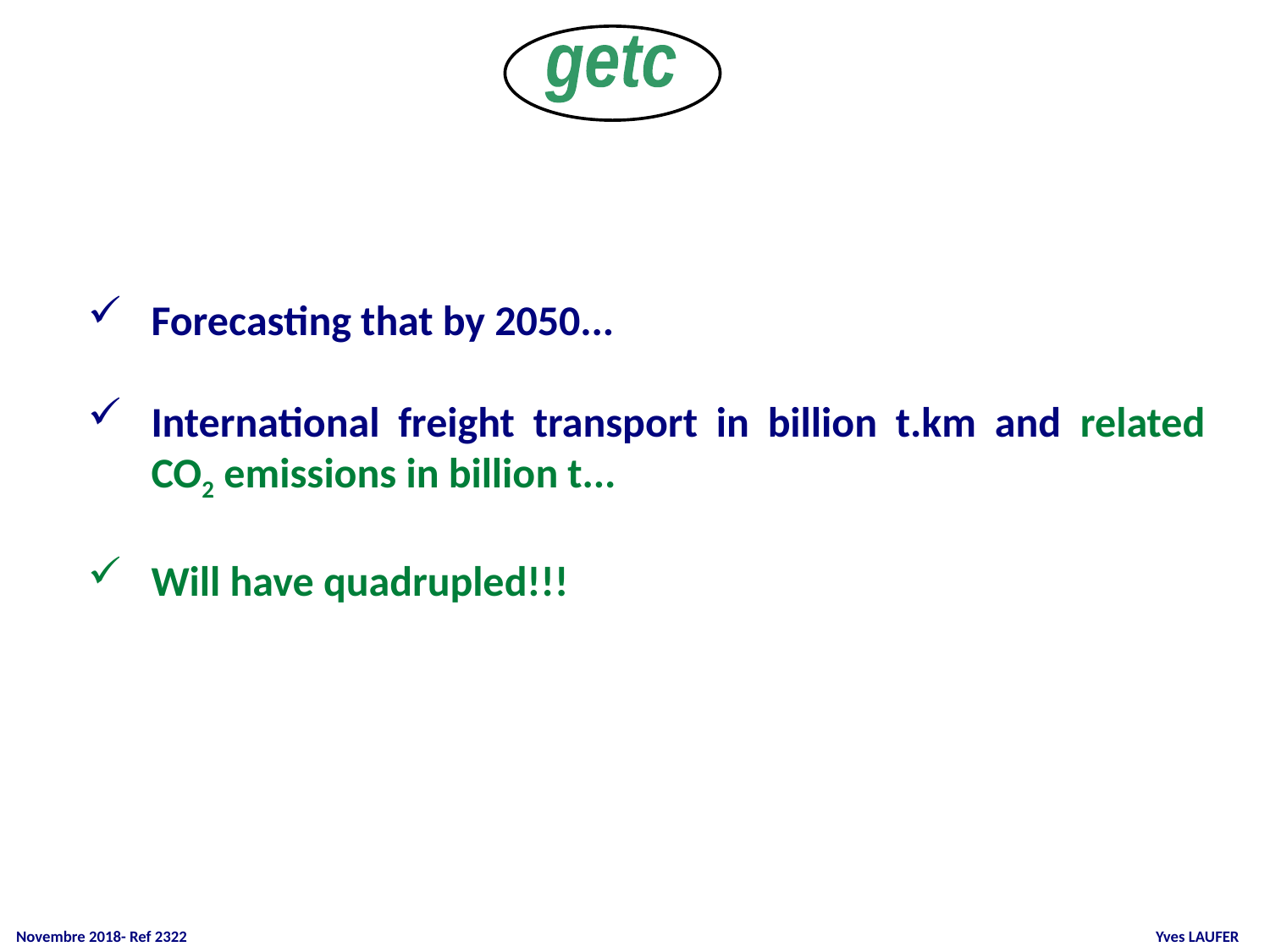

getc

Forecasting that by 2050...

International freight transport in billion t.km and related CO2 emissions in billion t...

Will have quadrupled!!!
 Novembre 2018- Ref 2322                                                                                                                          					Yves LAUFER